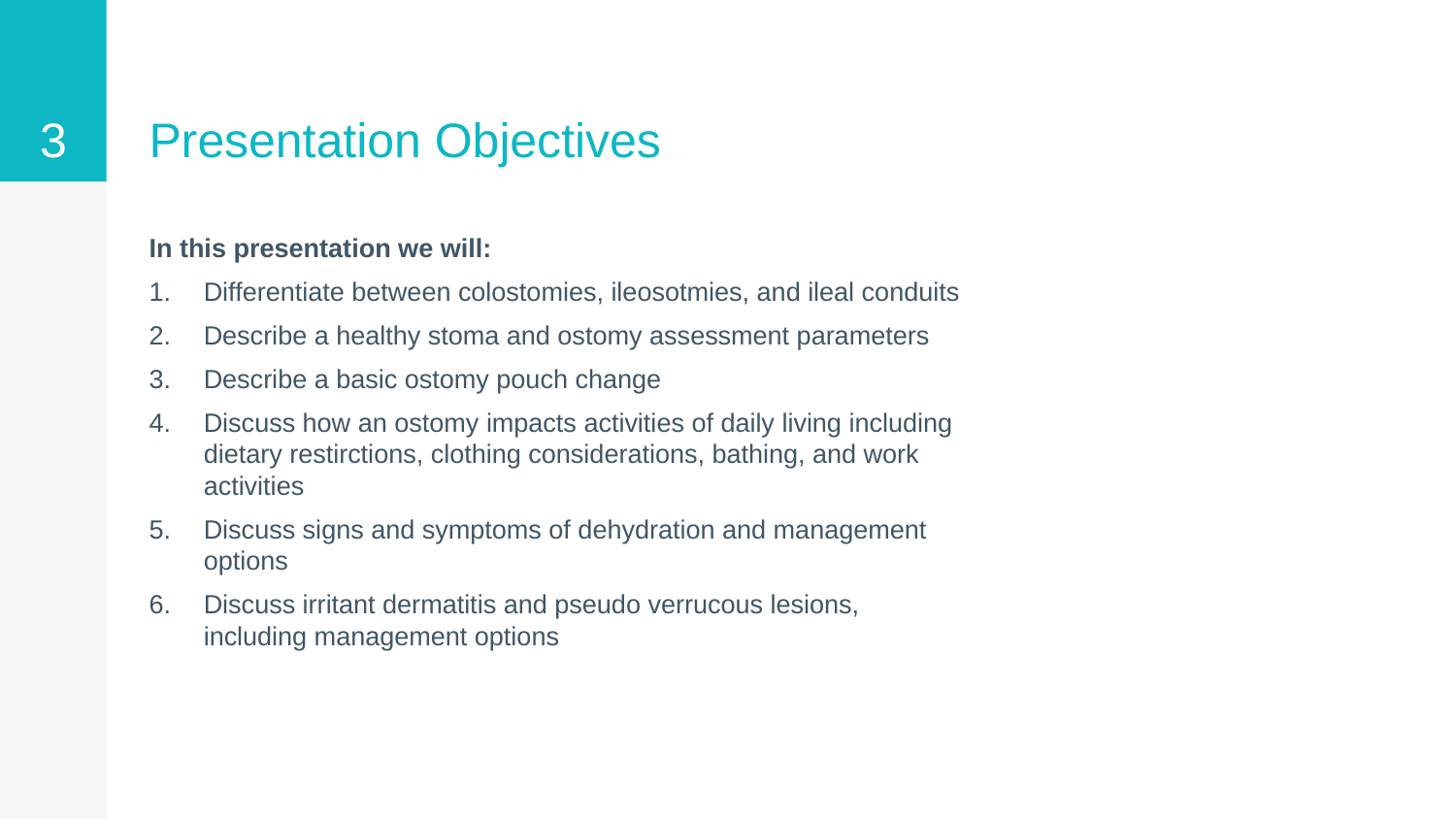

3
# Presentation Objectives
In this presentation we will:
Differentiate between colostomies, ileosotmies, and ileal conduits
Describe a healthy stoma and ostomy assessment parameters
Describe a basic ostomy pouch change
Discuss how an ostomy impacts activities of daily living including dietary restirctions, clothing considerations, bathing, and work activities
Discuss signs and symptoms of dehydration and management options
Discuss irritant dermatitis and pseudo verrucous lesions, including management options